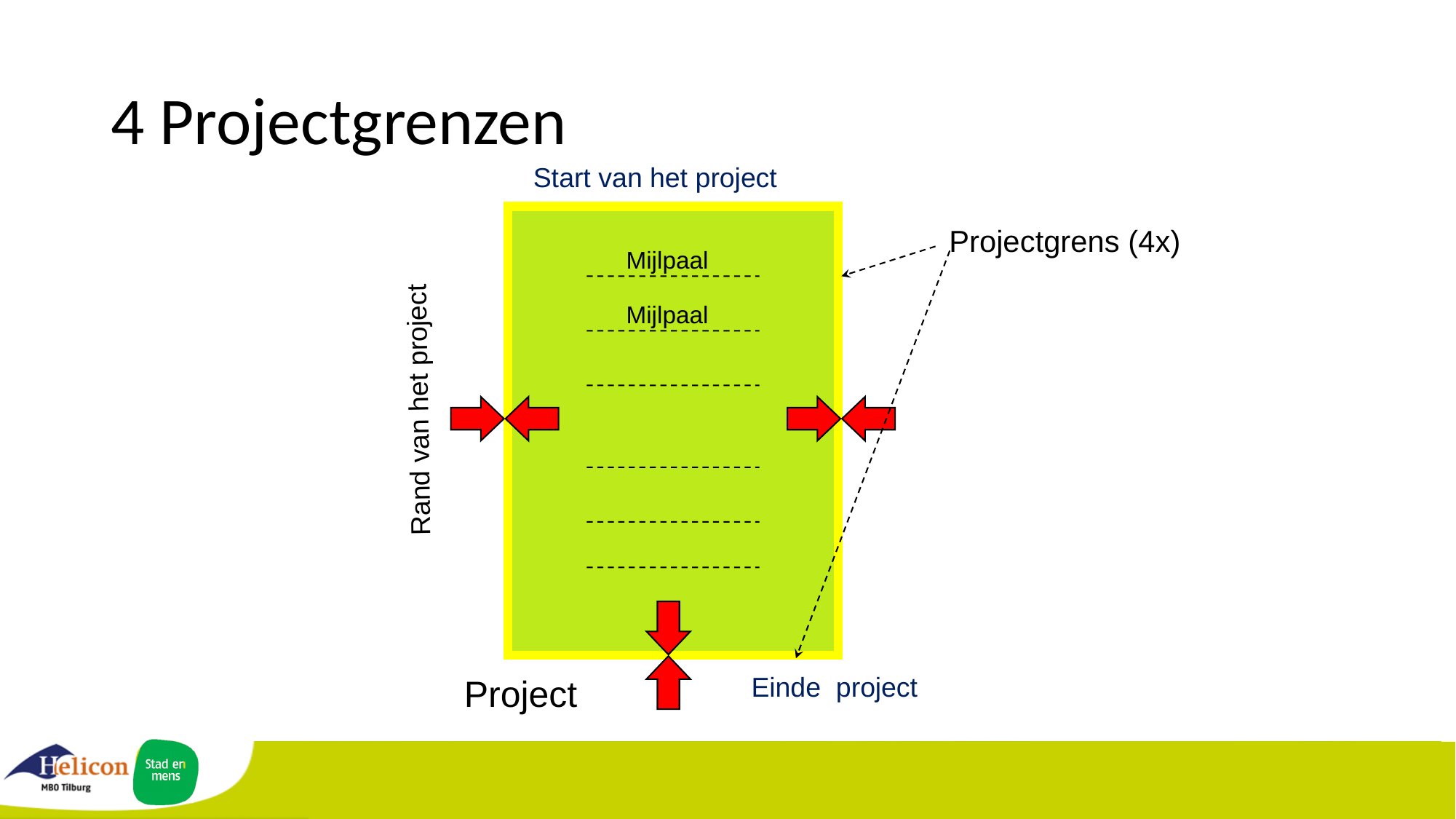

# 4 Projectgrenzen
Start van het project

Projectgrens (4x)

Mijlpaal

Mijlpaal

Rand van het project

Einde  project
Project